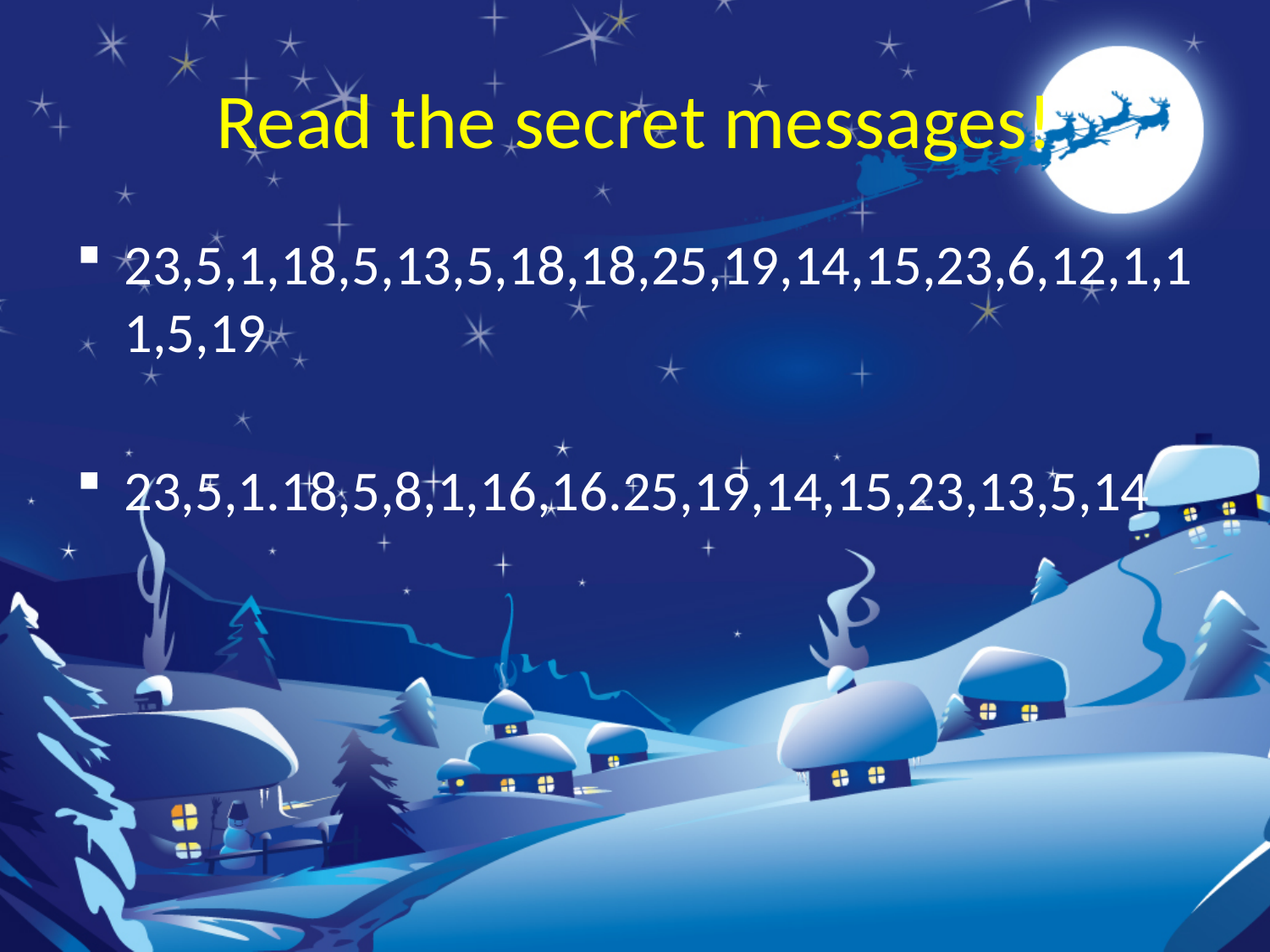

# Read the secret messages!
23,5,1,18,5,13,5,18,18,25,19,14,15,23,6,12,1,11,5,19

23,5,1.18,5,8,1,16,16.25,19,14,15,23,13,5,14